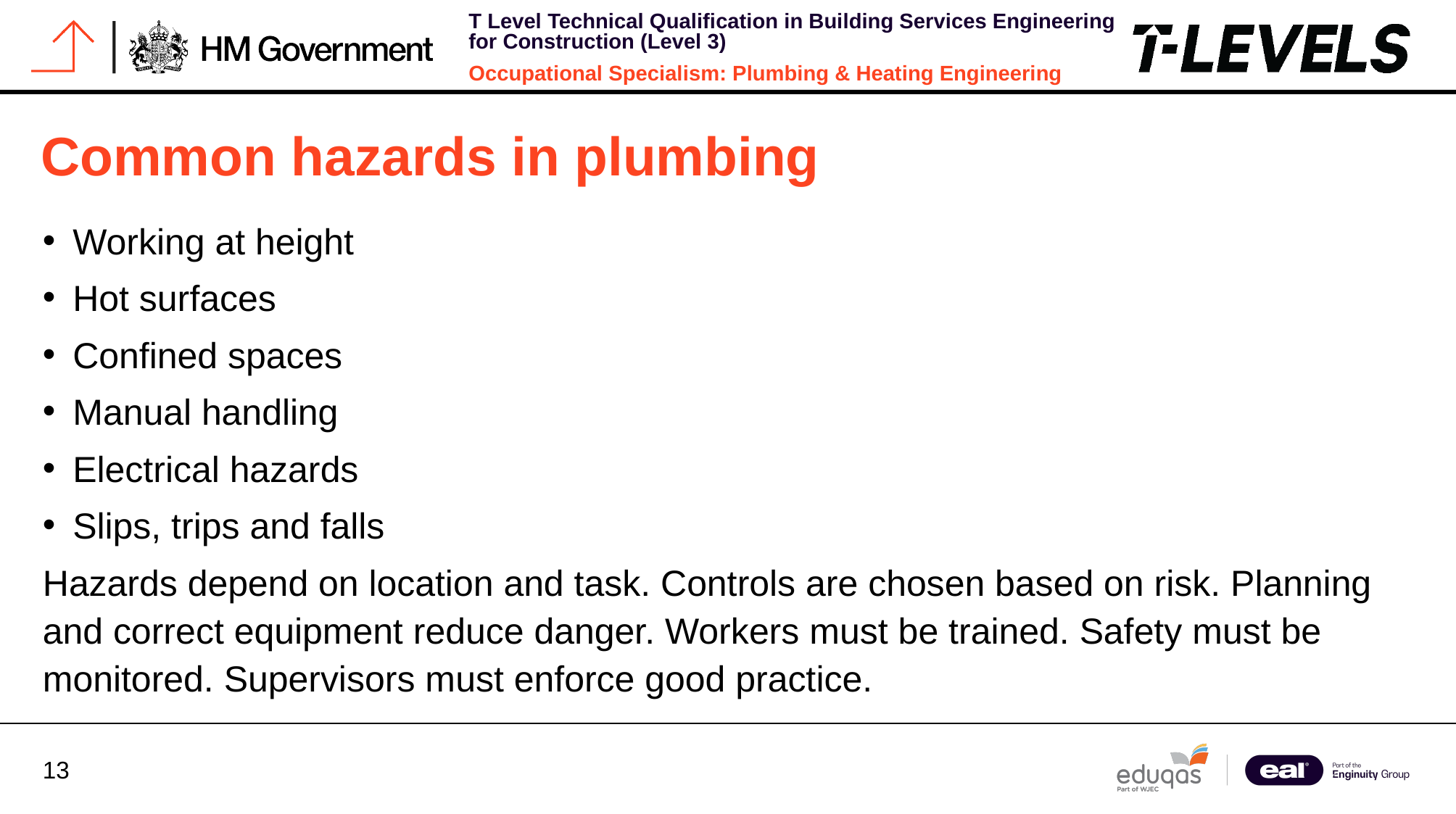

# Common hazards in plumbing
Working at height
Hot surfaces
Confined spaces
Manual handling
Electrical hazards
Slips, trips and falls
Hazards depend on location and task. Controls are chosen based on risk. Planning and correct equipment reduce danger. Workers must be trained. Safety must be monitored. Supervisors must enforce good practice.